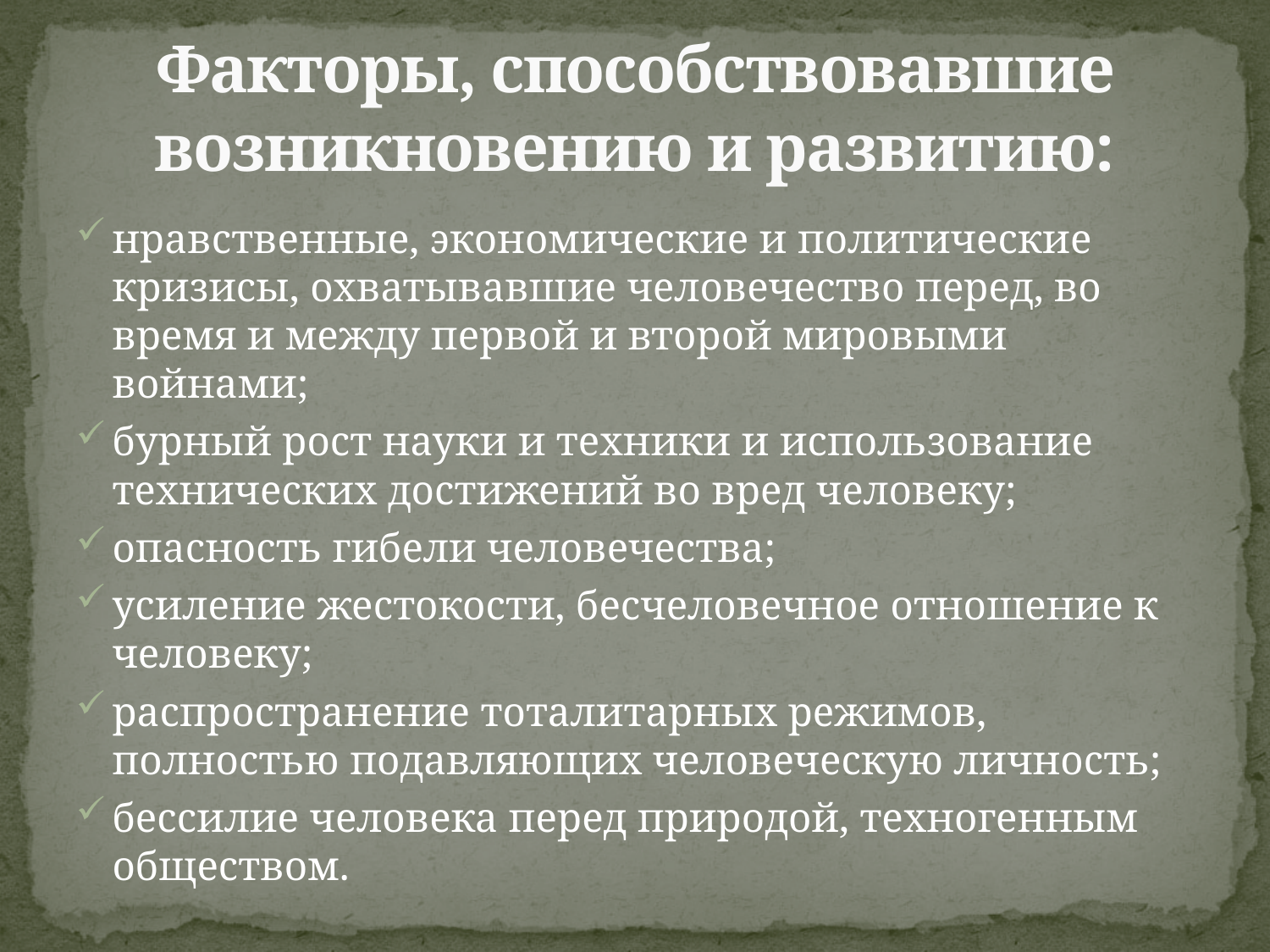

# Факторы, способствовавшие возникновению и развитию:

нравственные, экономические и политические кризисы, охватывавшие человечество перед, во время и между первой и второй мировыми войнами;
бурный рост науки и техники и использование технических достижений во вред человеку;
опасность гибели человечества;
усиление жестокости, бесчеловечное отношение к человеку;
распространение тоталитарных режимов, полностью подавляющих человеческую личность;
бессилие человека перед природой, техногенным обществом.